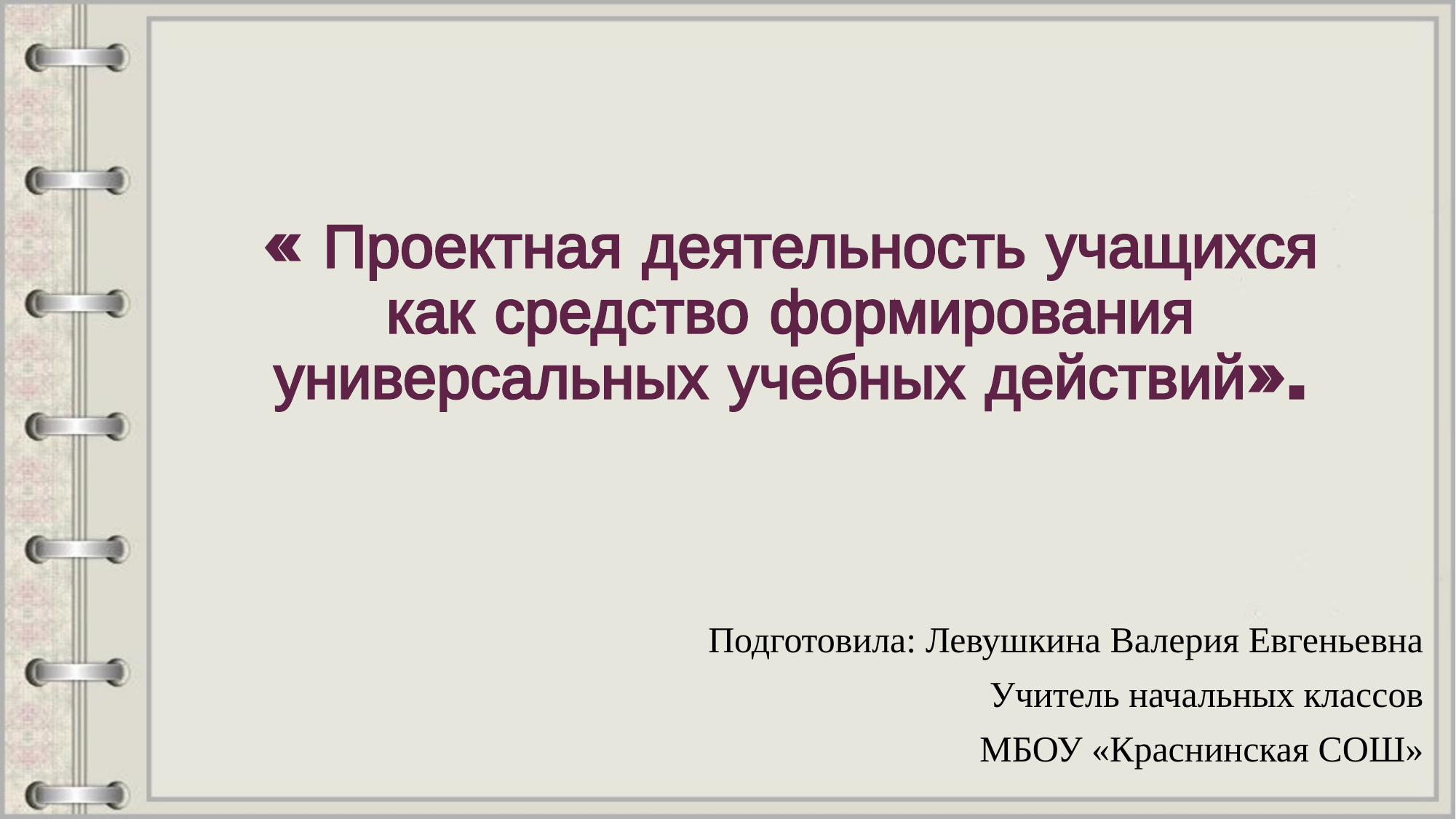

# « Проектная деятельность учащихся как средство формирования универсальных учебных действий».
Подготовила: Левушкина Валерия Евгеньевна
Учитель начальных классов
МБОУ «Краснинская СОШ»